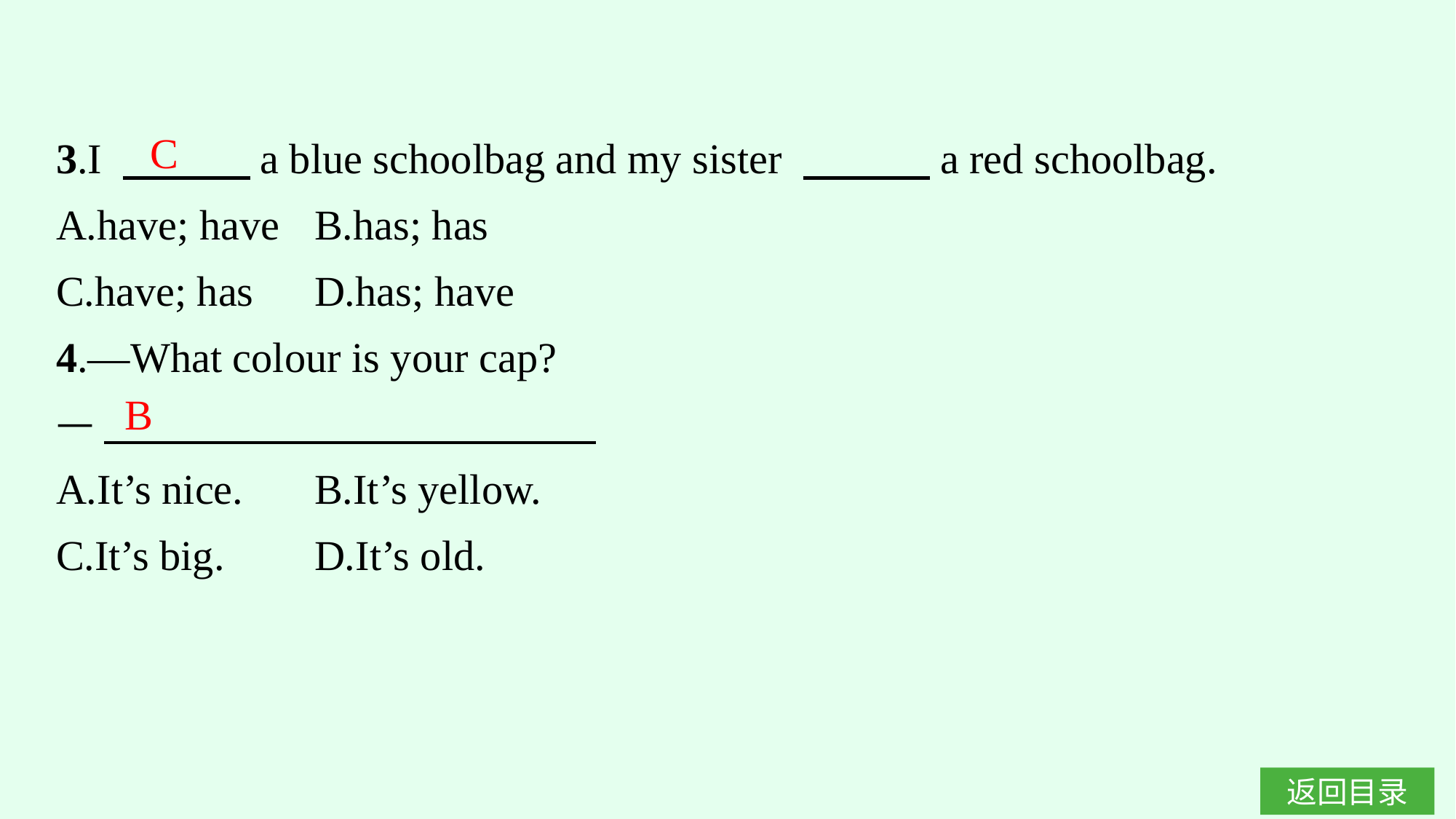

3.I 　　　a blue schoolbag and my sister 　　　a red schoolbag.
A.have; have	B.has; has
C.have; has	D.has; have
4.—What colour is your cap?
—
A.It’s nice.	B.It’s yellow.
C.It’s big.	D.It’s old.
C
B